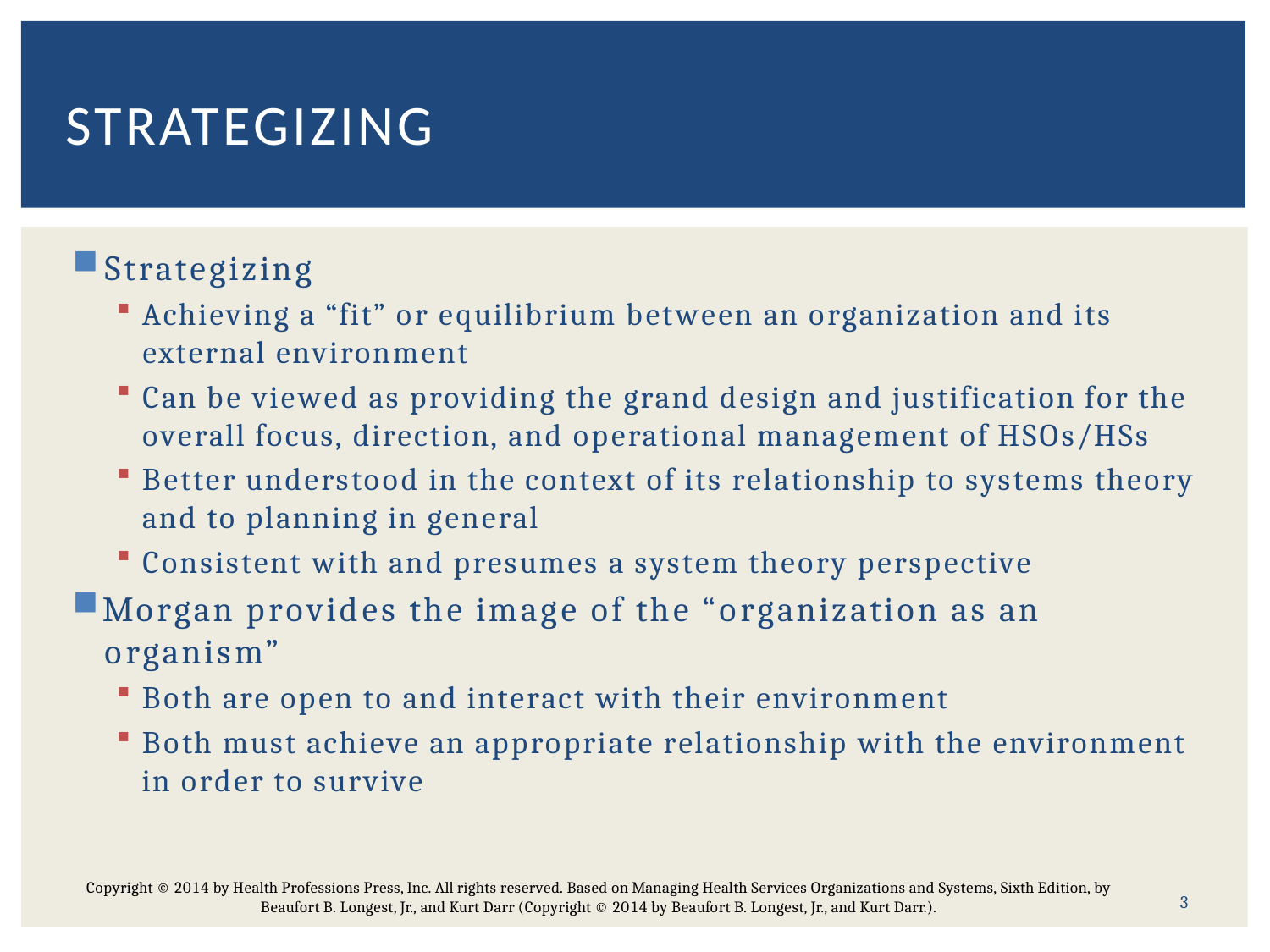

# Strategizing
Strategizing
Achieving a “fit” or equilibrium between an organization and its external environment
Can be viewed as providing the grand design and justification for the overall focus, direction, and operational management of HSOs/HSs
Better understood in the context of its relationship to systems theory and to planning in general
Consistent with and presumes a system theory perspective
Morgan provides the image of the “organization as an organism”
Both are open to and interact with their environment
Both must achieve an appropriate relationship with the environment in order to survive

3